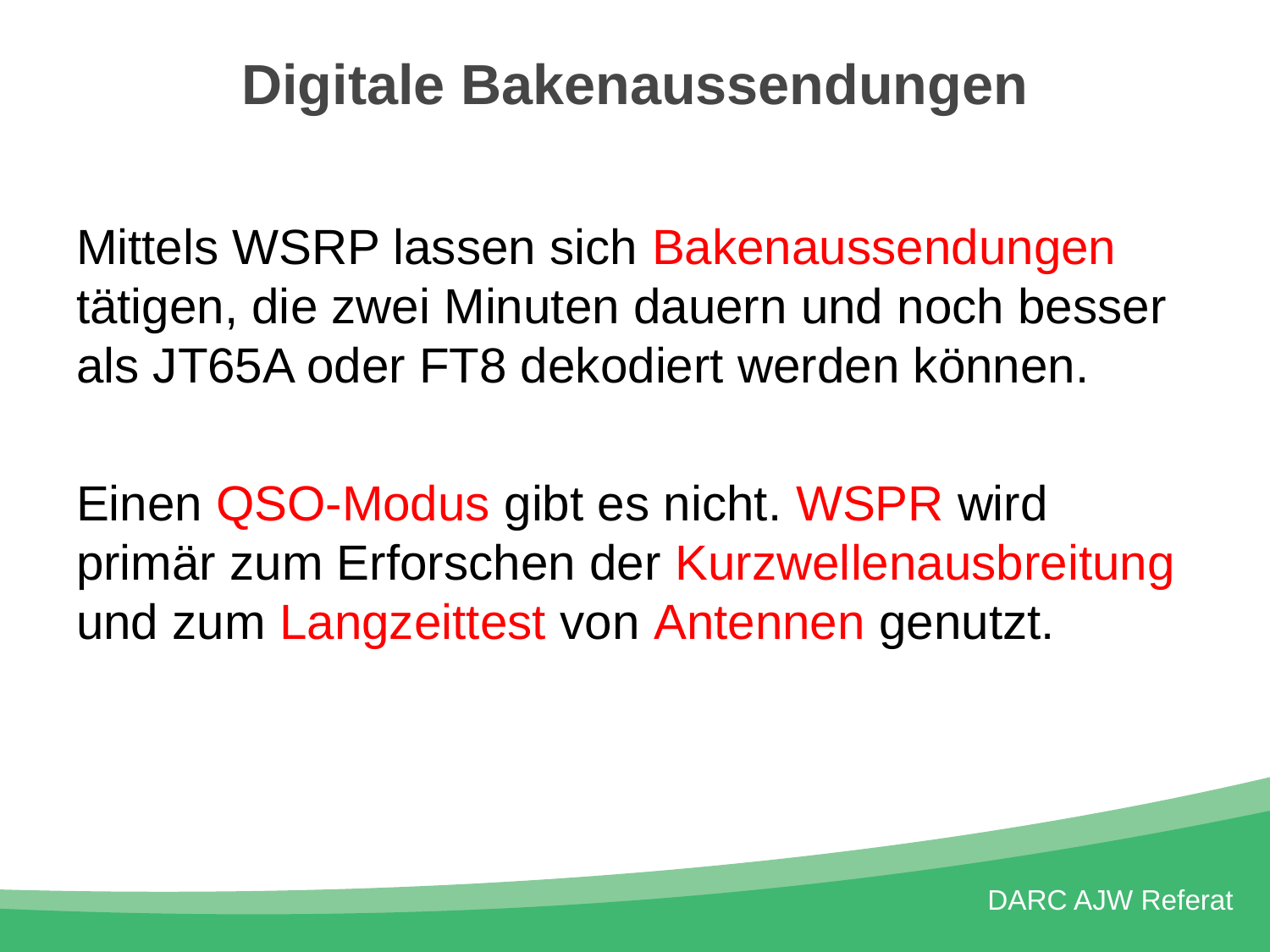

# Digitale Bakenaussendungen
Mittels WSRP lassen sich Bakenaussendungen tätigen, die zwei Minuten dauern und noch besser als JT65A oder FT8 dekodiert werden können.

Einen QSO-Modus gibt es nicht. WSPR wird primär zum Erforschen der Kurzwellenausbreitung und zum Langzeittest von Antennen genutzt.